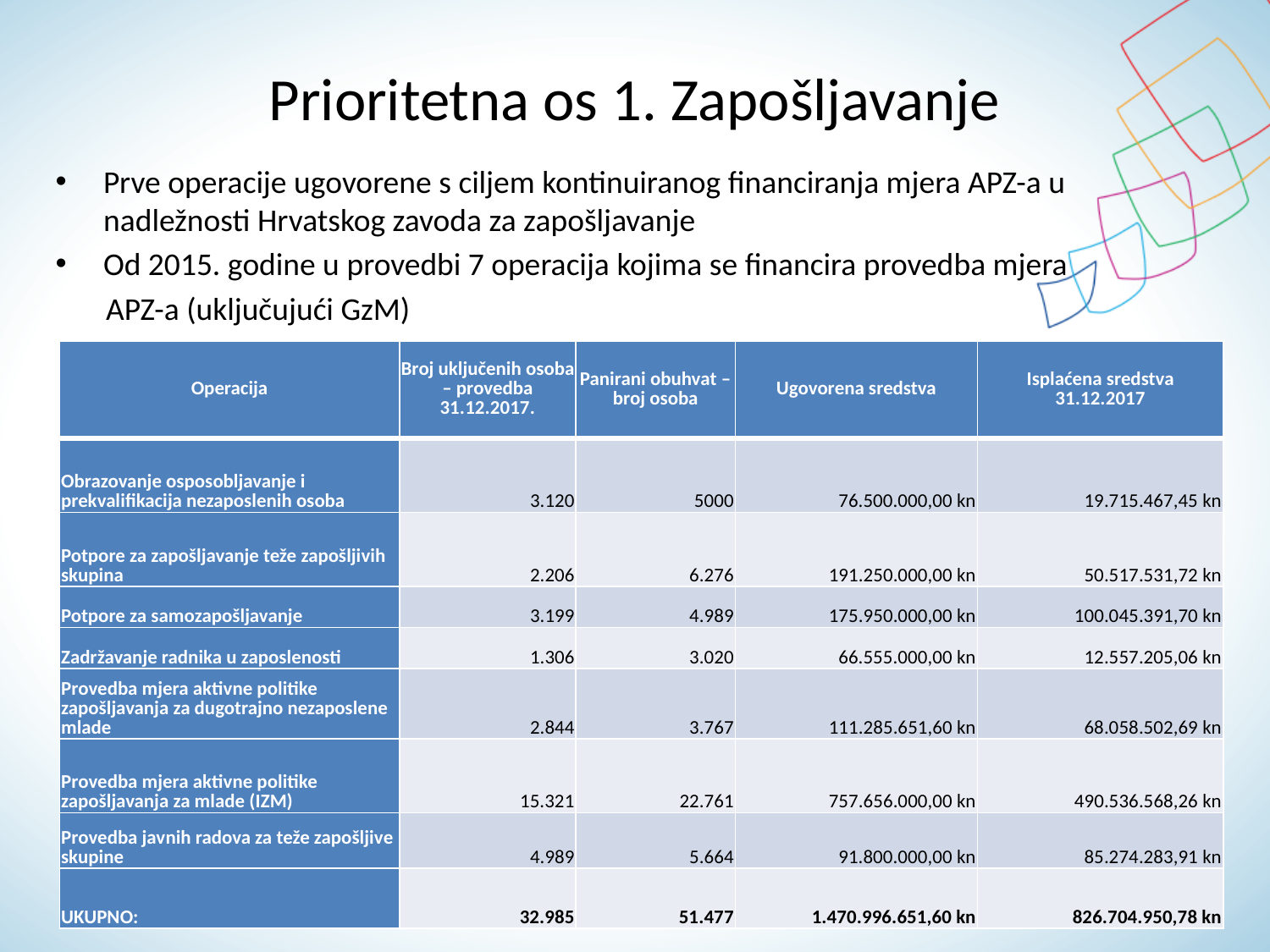

# Prioritetna os 1. Zapošljavanje
Prve operacije ugovorene s ciljem kontinuiranog financiranja mjera APZ-a u nadležnosti Hrvatskog zavoda za zapošljavanje
Od 2015. godine u provedbi 7 operacija kojima se financira provedba mjera
       APZ-a (uključujući GzM)

| Operacija | Broj uključenih osoba – provedba 31.12.2017. | Panirani obuhvat – broj osoba | Ugovorena sredstva | Isplaćena sredstva 31.12.2017 |
| --- | --- | --- | --- | --- |
| Obrazovanje osposobljavanje i prekvalifikacija nezaposlenih osoba | 3.120 | 5000 | 76.500.000,00 kn | 19.715.467,45 kn |
| Potpore za zapošljavanje teže zapošljivih skupina | 2.206 | 6.276 | 191.250.000,00 kn | 50.517.531,72 kn |
| Potpore za samozapošljavanje | 3.199 | 4.989 | 175.950.000,00 kn | 100.045.391,70 kn |
| Zadržavanje radnika u zaposlenosti | 1.306 | 3.020 | 66.555.000,00 kn | 12.557.205,06 kn |
| Provedba mjera aktivne politike zapošljavanja za dugotrajno nezaposlene mlade | 2.844 | 3.767 | 111.285.651,60 kn | 68.058.502,69 kn |
| Provedba mjera aktivne politike zapošljavanja za mlade (IZM) | 15.321 | 22.761 | 757.656.000,00 kn | 490.536.568,26 kn |
| Provedba javnih radova za teže zapošljive skupine | 4.989 | 5.664 | 91.800.000,00 kn | 85.274.283,91 kn |
| UKUPNO: | 32.985 | 51.477 | 1.470.996.651,60 kn | 826.704.950,78 kn |